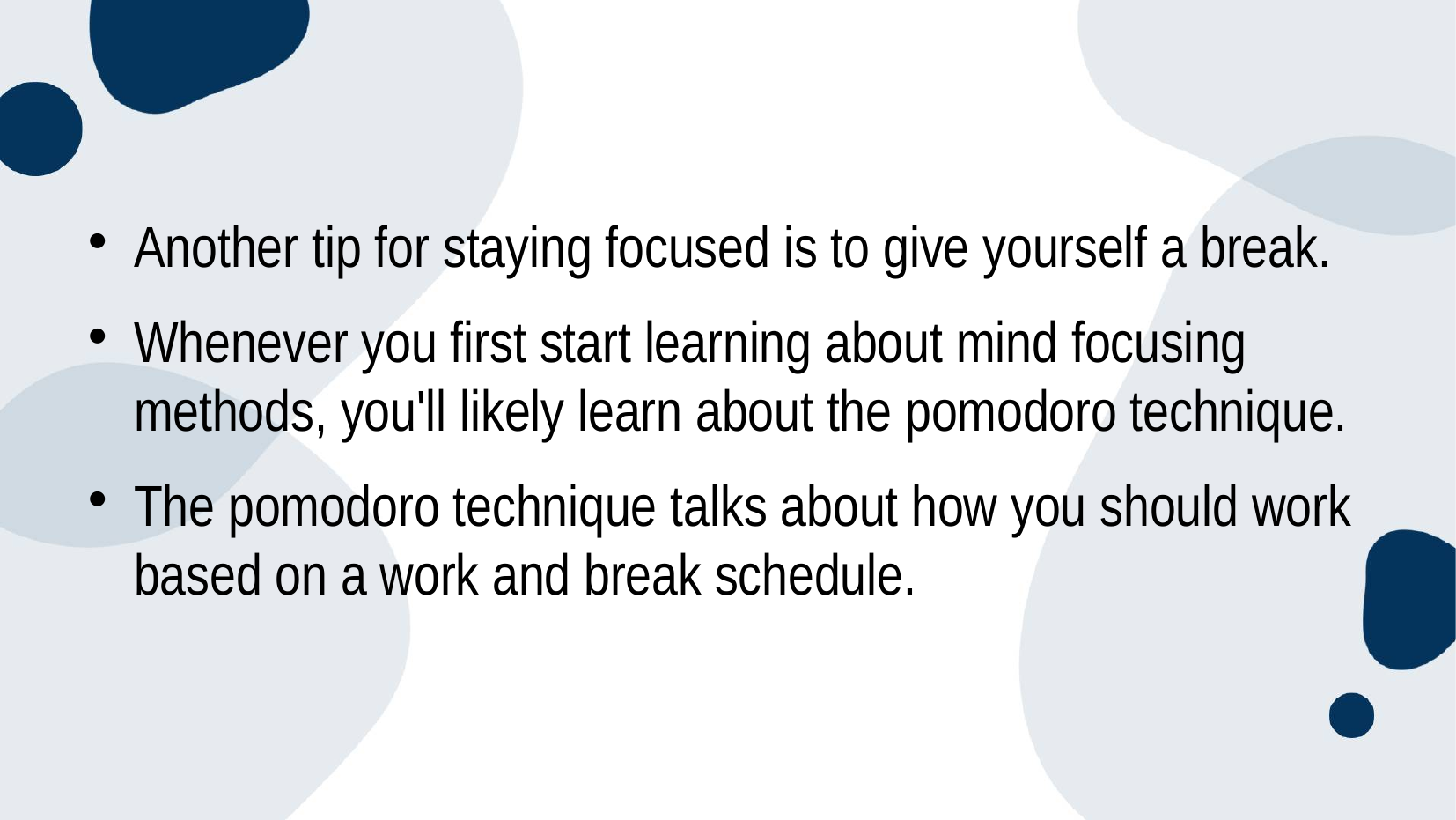

Another tip for staying focused is to give yourself a break.
Whenever you first start learning about mind focusing methods, you'll likely learn about the pomodoro technique.
The pomodoro technique talks about how you should work based on a work and break schedule.